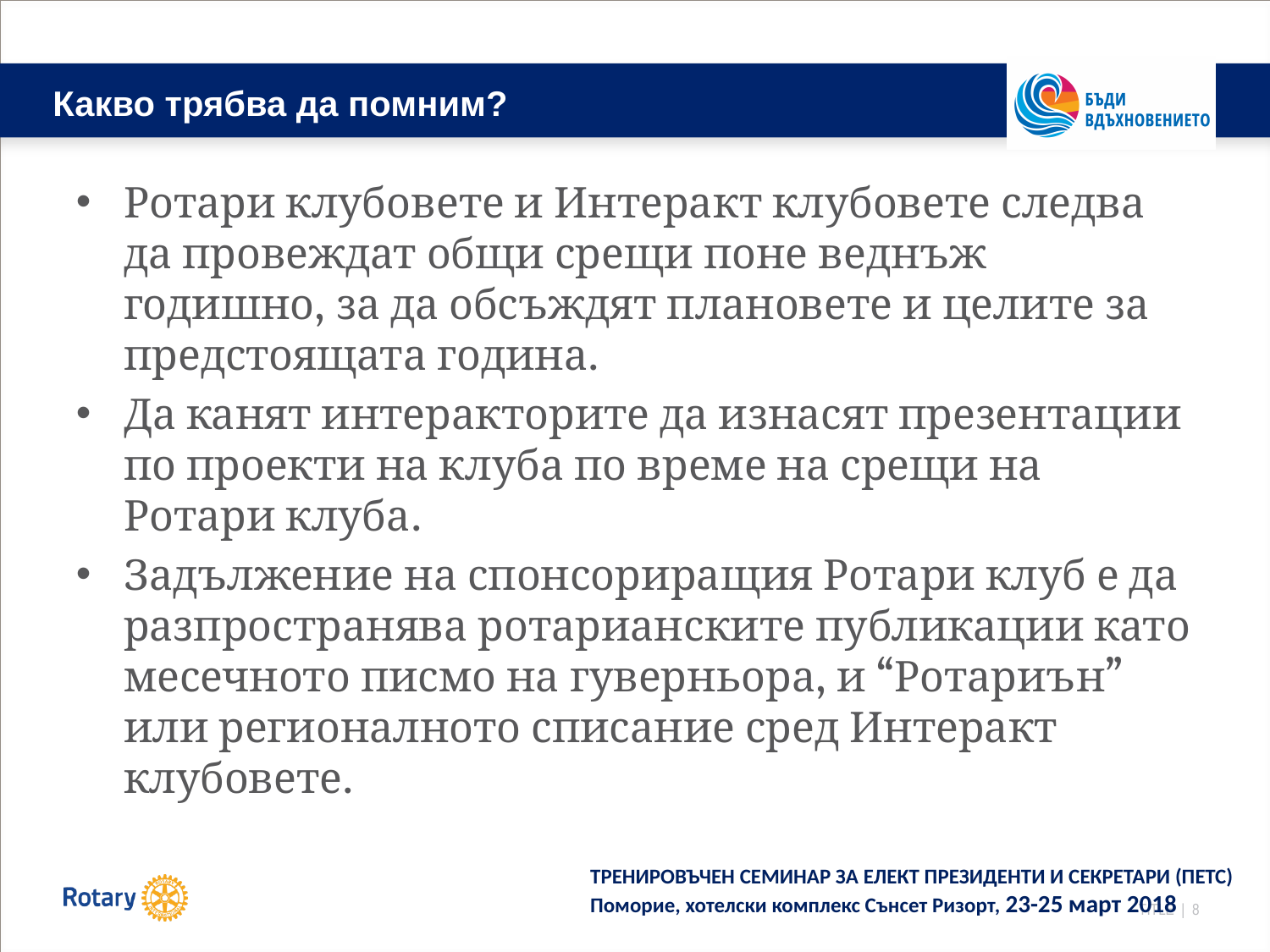

# Какво трябва да помним?
Ротари клубовете и Интеракт клубовете следва да провеждат общи срещи поне веднъж годишно, за да обсъждят плановете и целите за предстоящата година.
Да канят интеракторите да изнасят презентации по проекти на клуба по време на срещи на Ротари клуба.
Задължение на спонсориращия Ротари клуб е да разпространява ротарианските публикации като месечното писмо на гуверньора, и “Ротариън” или регионалното списание сред Интеракт клубовете.